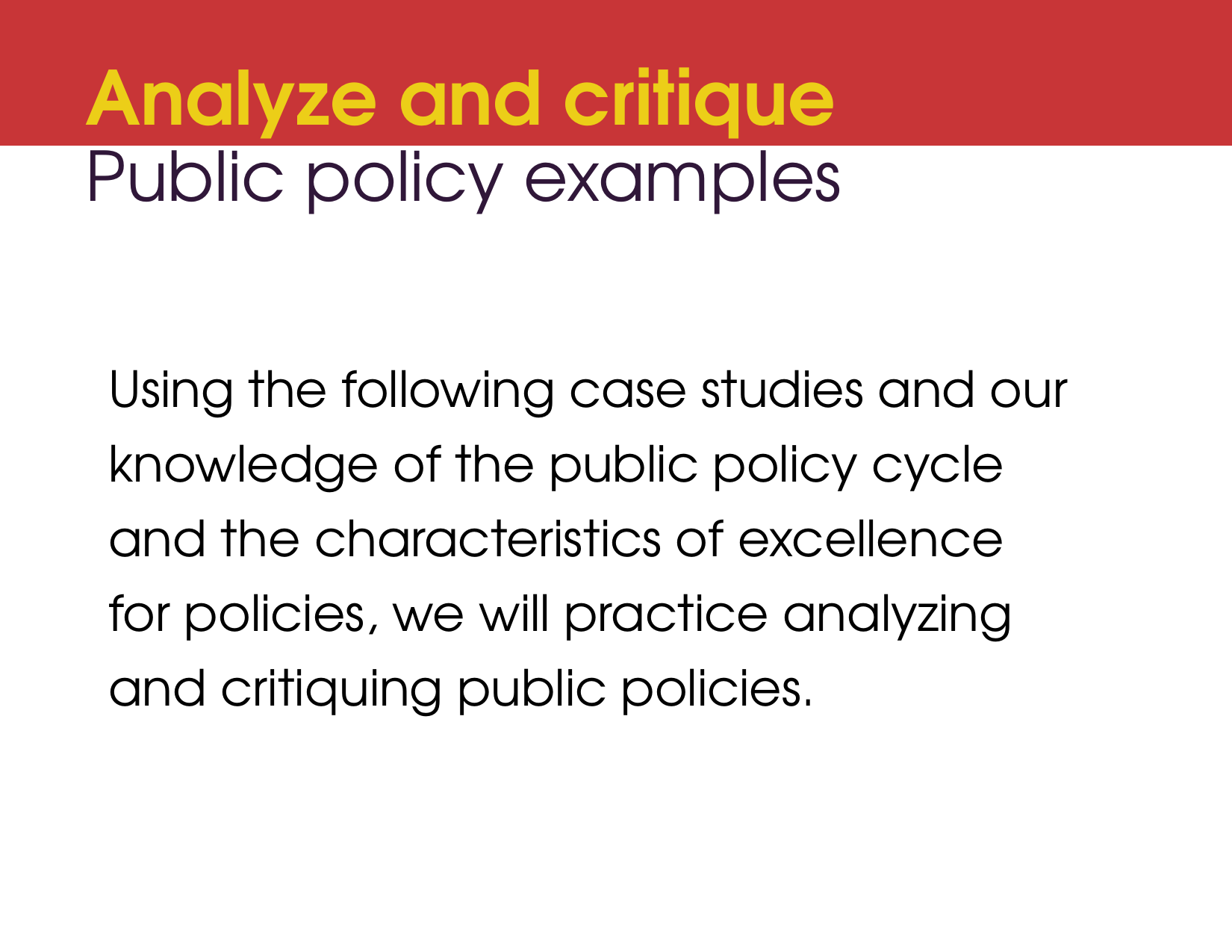

# Analyze and critique
Public policy examples
Using the following case studies and our knowledge of the public policy cycle and the characteristics of excellence
for policies, we will practice analyzing and critiquing public policies.